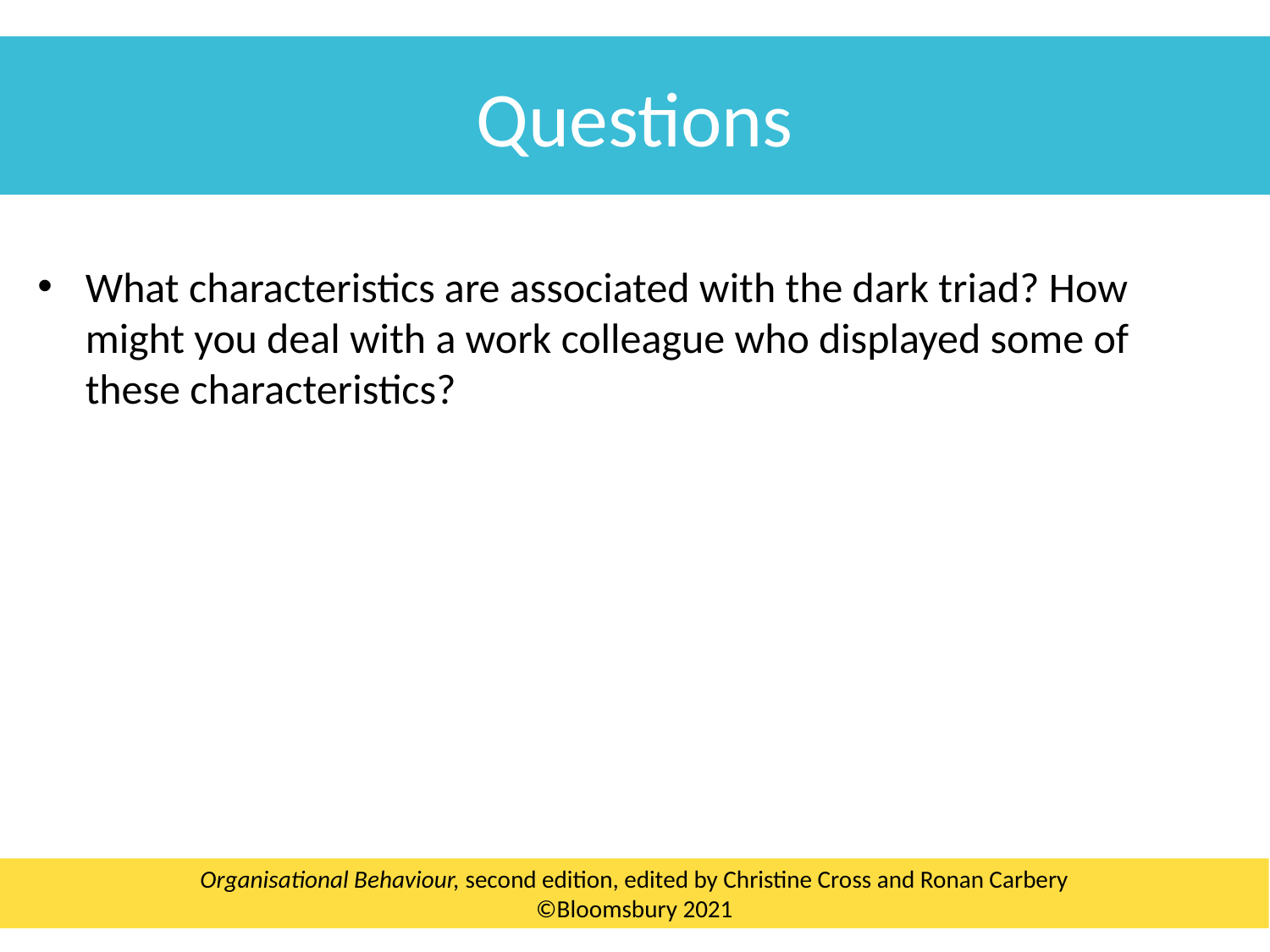

Questions

What characteristics are associated with the dark triad? How might you deal with a work colleague who displayed some of these characteristics?